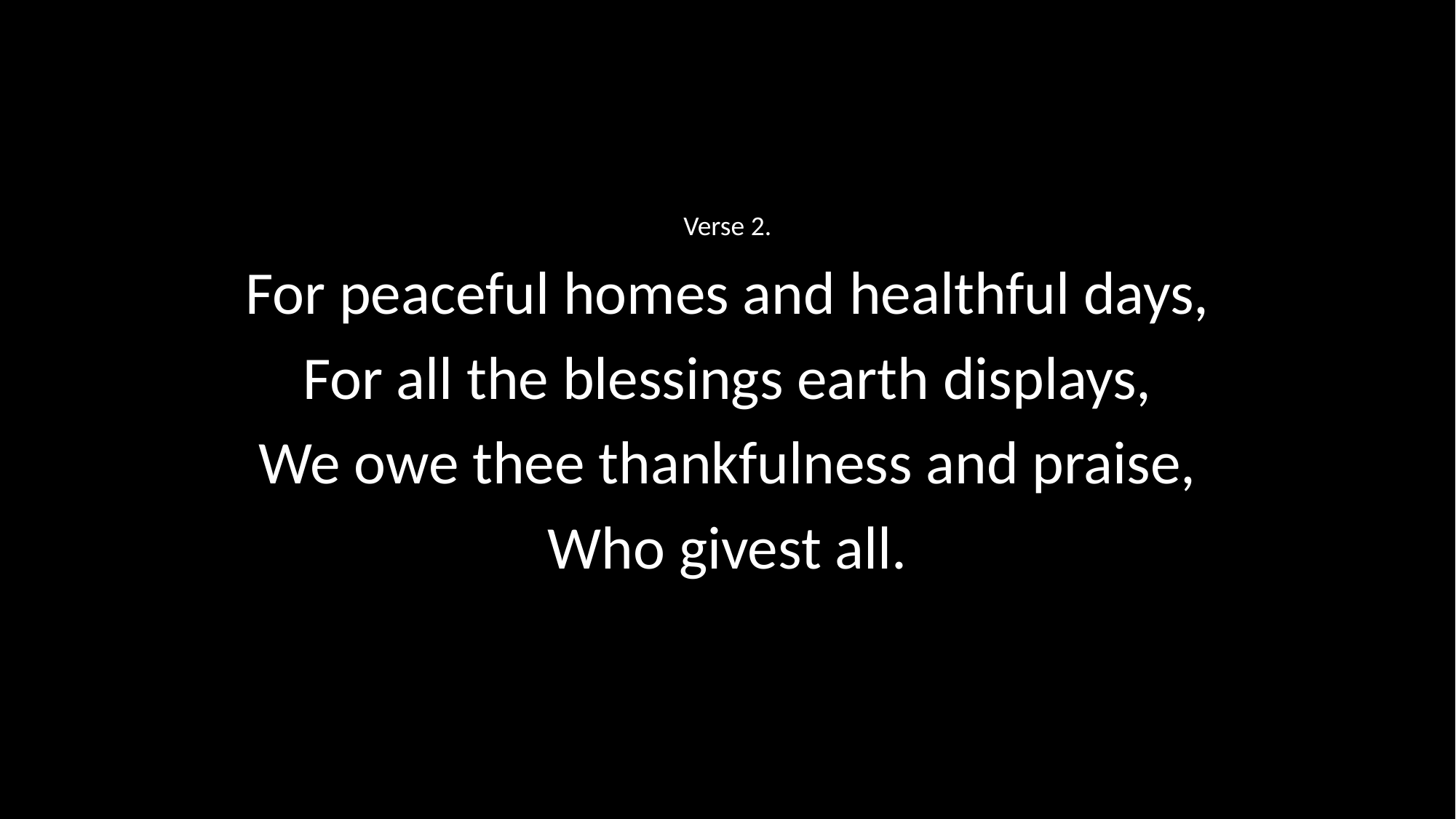

Verse 2.
For peaceful homes and healthful days,
For all the blessings earth displays,
We owe thee thankfulness and praise,
Who givest all.